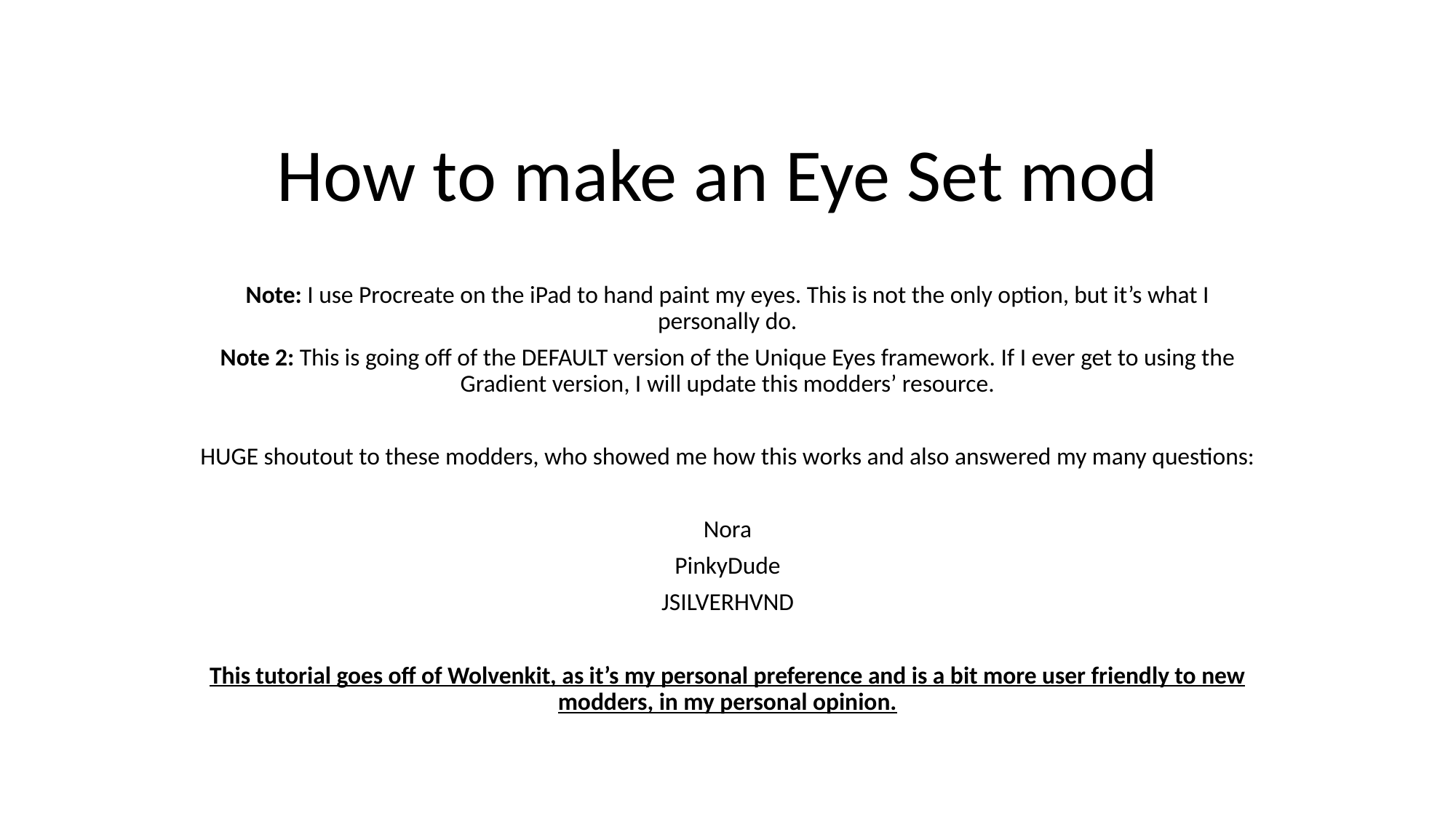

# How to make an Eye Set mod
Note: I use Procreate on the iPad to hand paint my eyes. This is not the only option, but it’s what I personally do.
Note 2: This is going off of the DEFAULT version of the Unique Eyes framework. If I ever get to using the Gradient version, I will update this modders’ resource.

HUGE shoutout to these modders, who showed me how this works and also answered my many questions:

Nora
PinkyDude
JSILVERHVND

This tutorial goes off of Wolvenkit, as it’s my personal preference and is a bit more user friendly to new modders, in my personal opinion.